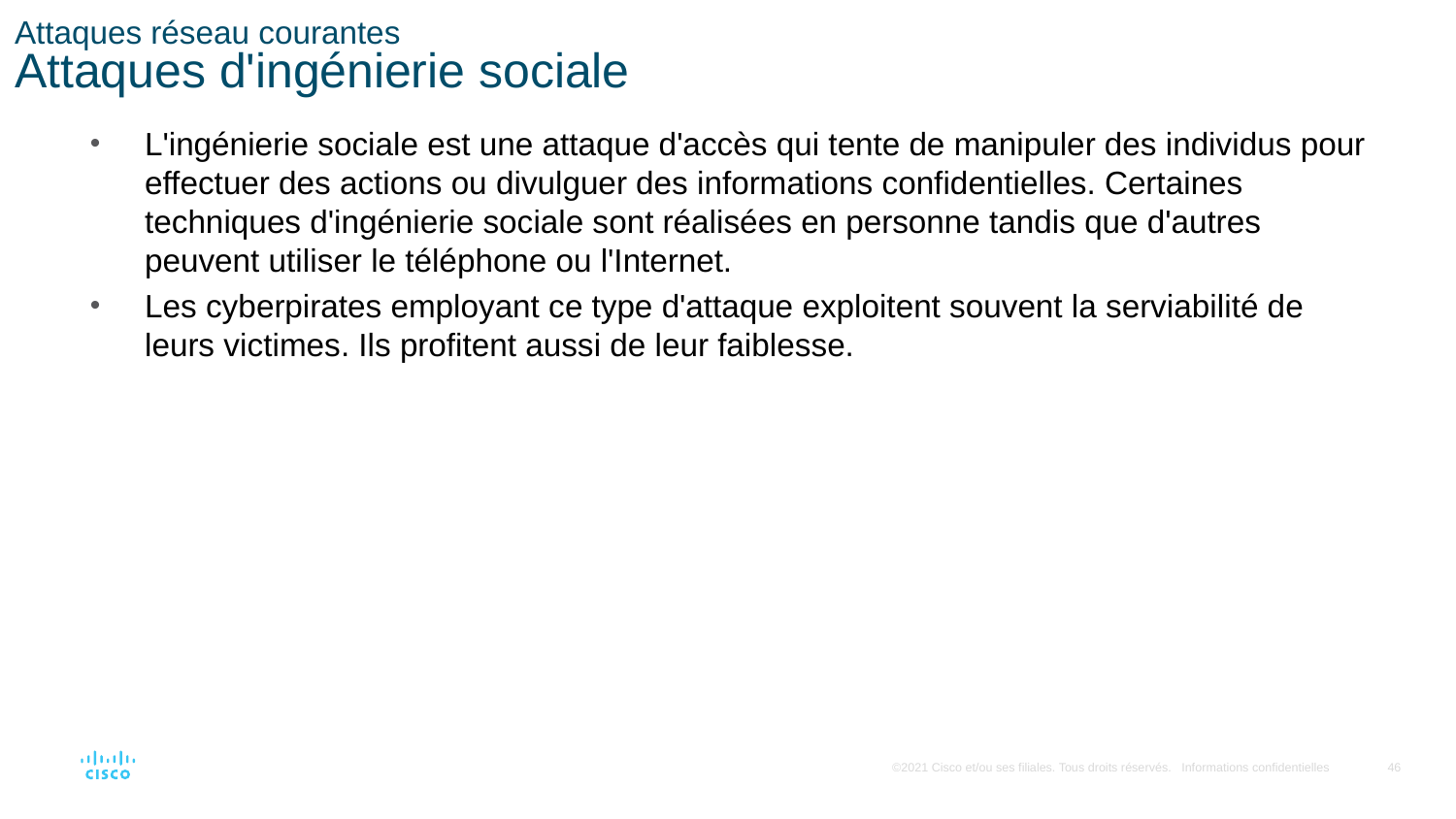

# Attaques réseau courantes Attaques d'ingénierie sociale
L'ingénierie sociale est une attaque d'accès qui tente de manipuler des individus pour effectuer des actions ou divulguer des informations confidentielles. Certaines techniques d'ingénierie sociale sont réalisées en personne tandis que d'autres peuvent utiliser le téléphone ou l'Internet.
Les cyberpirates employant ce type d'attaque exploitent souvent la serviabilité de leurs victimes. Ils profitent aussi de leur faiblesse.